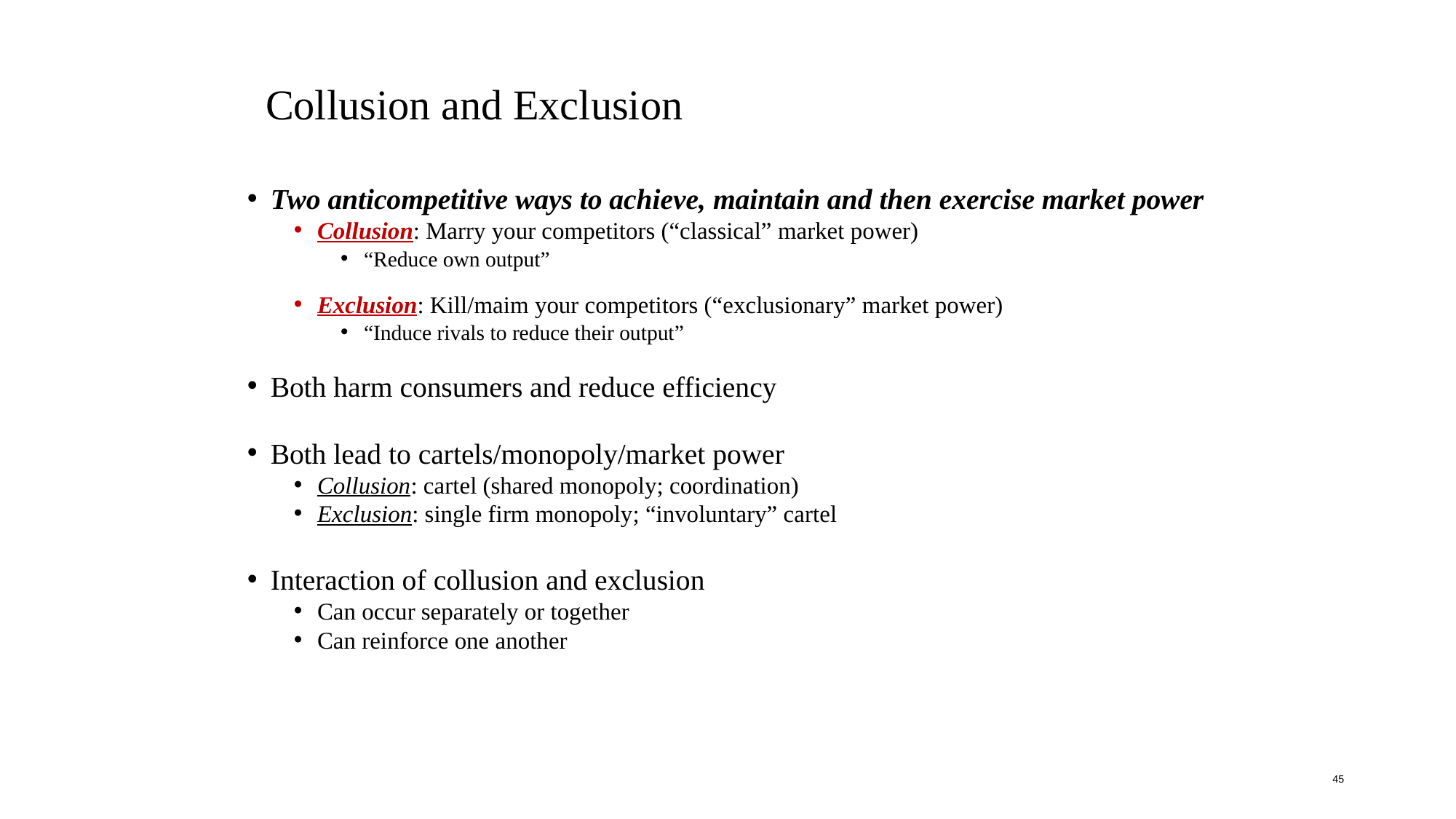

# Collusion and Exclusion
Two anticompetitive ways to achieve, maintain and then exercise market power
Collusion: Marry your competitors (“classical” market power)
“Reduce own output”
Exclusion: Kill/maim your competitors (“exclusionary” market power)
“Induce rivals to reduce their output”
Both harm consumers and reduce efficiency
Both lead to cartels/monopoly/market power
Collusion: cartel (shared monopoly; coordination)
Exclusion: single firm monopoly; “involuntary” cartel

Interaction of collusion and exclusion
Can occur separately or together
Can reinforce one another

45